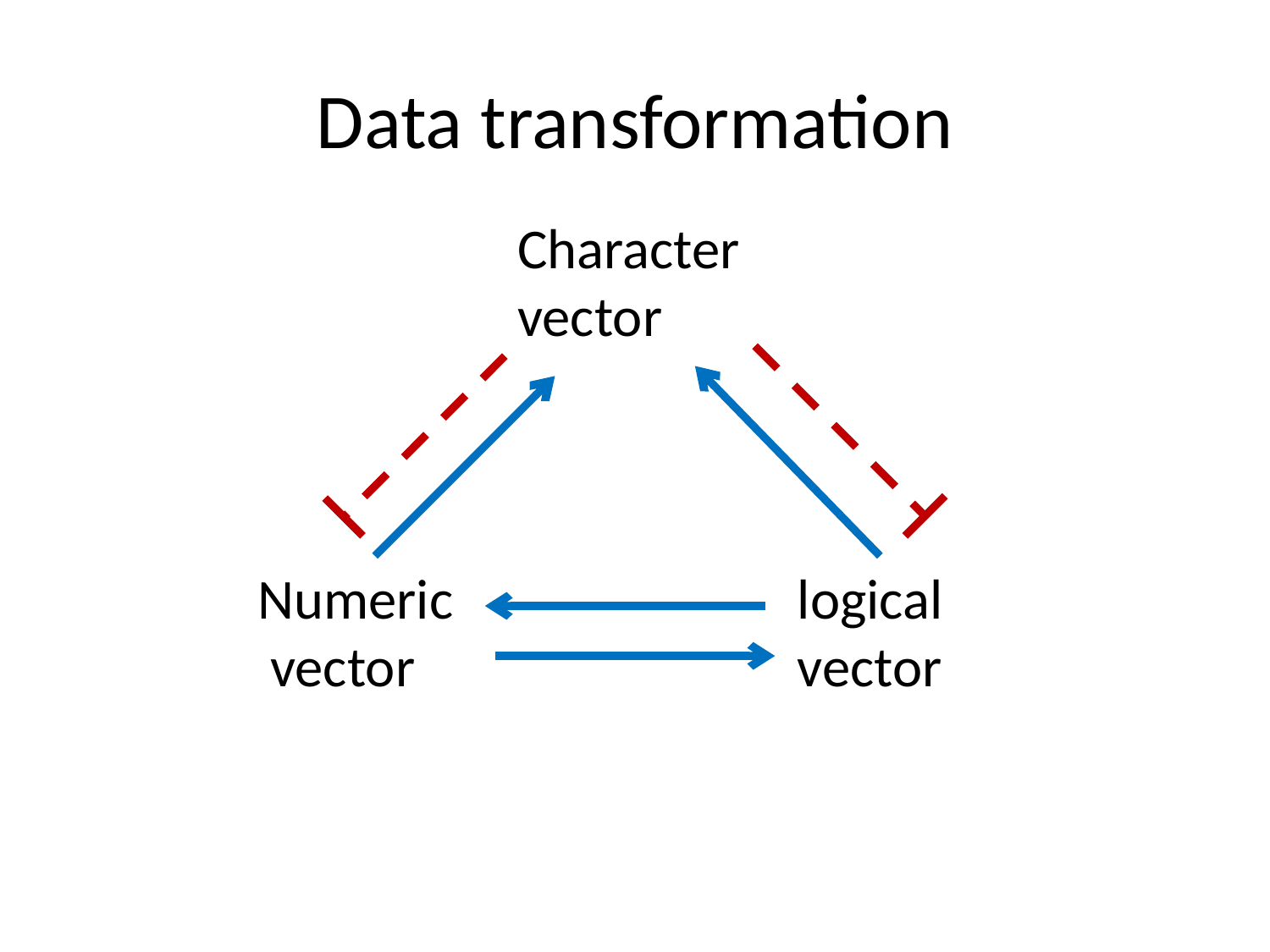

# Data transformation
Character
vector
Numeric
 vector
logical
vector